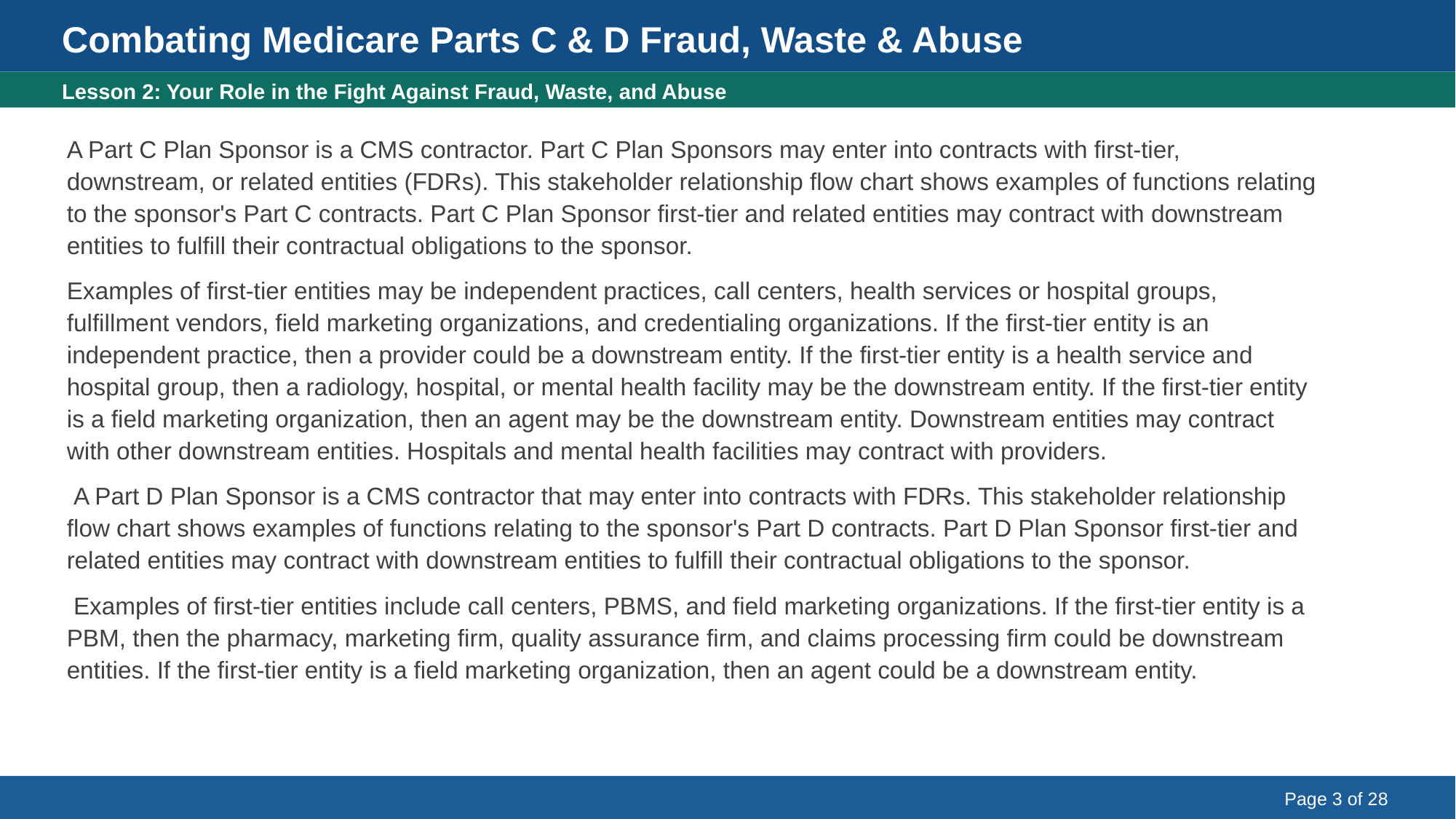

Combating Medicare Parts C & D Fraud, Waste & Abuse
Where do I fit in? (continued) Text Version

Lesson 2: Your Role in the Fight Against Fraud, Waste, and Abuse
A Part C Plan Sponsor is a CMS contractor. Part C Plan Sponsors may enter into contracts with first-tier, downstream, or related entities (FDRs). This stakeholder relationship flow chart shows examples of functions relating to the sponsor's Part C contracts. Part C Plan Sponsor first-tier and related entities may contract with downstream entities to fulfill their contractual obligations to the sponsor.
Examples of first-tier entities may be independent practices, call centers, health services or hospital groups, fulfillment vendors, field marketing organizations, and credentialing organizations. If the first-tier entity is an independent practice, then a provider could be a downstream entity. If the first-tier entity is a health service and hospital group, then a radiology, hospital, or mental health facility may be the downstream entity. If the first-tier entity is a field marketing organization, then an agent may be the downstream entity. Downstream entities may contract with other downstream entities. Hospitals and mental health facilities may contract with providers.
 A Part D Plan Sponsor is a CMS contractor that may enter into contracts with FDRs. This stakeholder relationship flow chart shows examples of functions relating to the sponsor's Part D contracts. Part D Plan Sponsor first-tier and related entities may contract with downstream entities to fulfill their contractual obligations to the sponsor.
 Examples of first-tier entities include call centers, PBMS, and field marketing organizations. If the first-tier entity is a PBM, then the pharmacy, marketing firm, quality assurance firm, and claims processing firm could be downstream entities. If the first-tier entity is a field marketing organization, then an agent could be a downstream entity.

Page 3 of 28